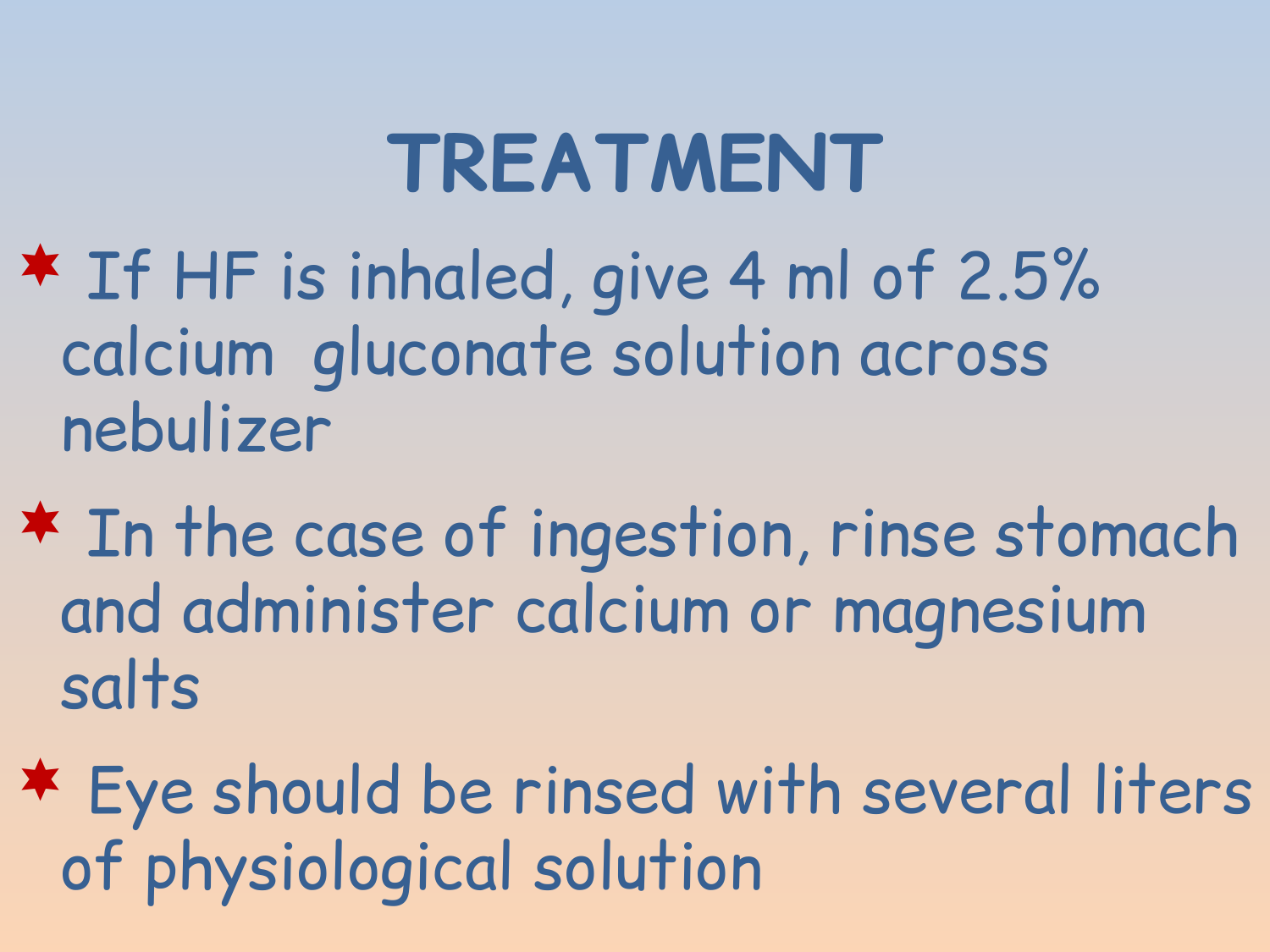

TREATMENT
 If HF is inhaled, give 4 ml of 2.5% calcium  gluconate solution across nebulizer
 In the case of ingestion, rinse stomach and administer calcium or magnesium salts
 Eye should be rinsed with several liters of physiological solution

#